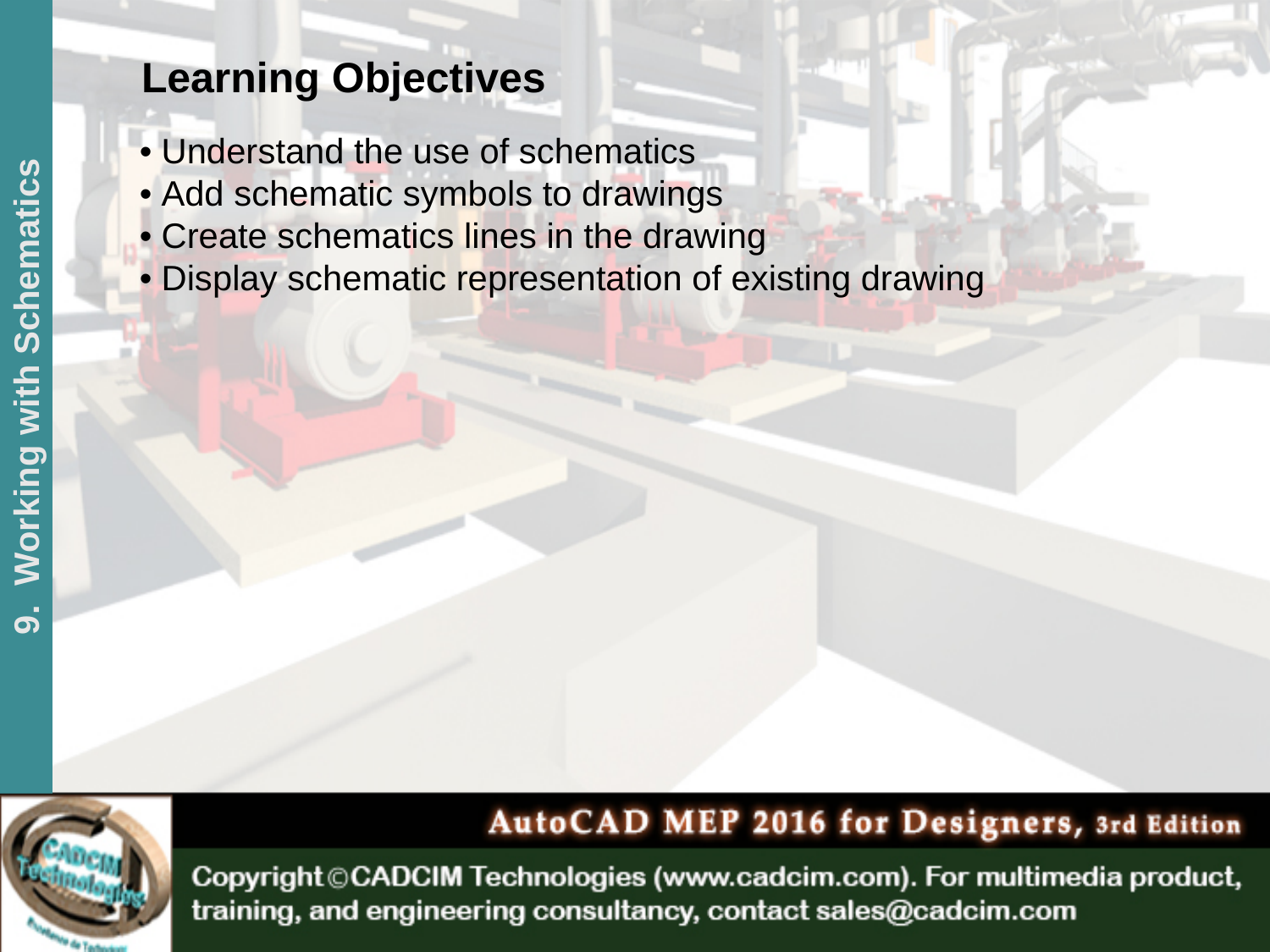

Learning Objectives
• Understand the use of schematics
• Add schematic symbols to drawings
• Create schematics lines in the drawing
• Display schematic representation of existing drawing